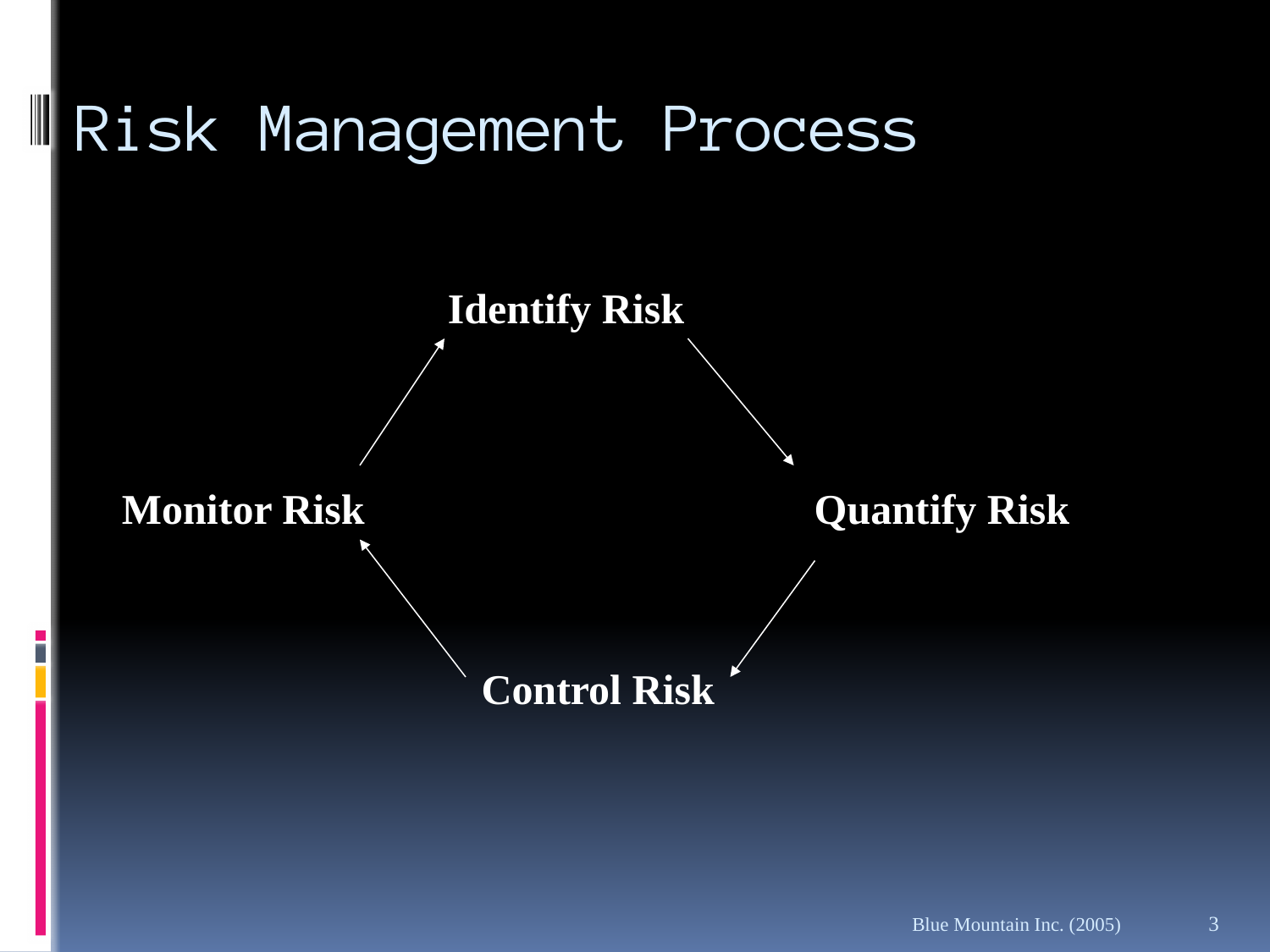

# Risk Management Process
Identify Risk

Monitor Risk
Quantify Risk

Control Risk
Blue Mountain Inc. (2005)
3